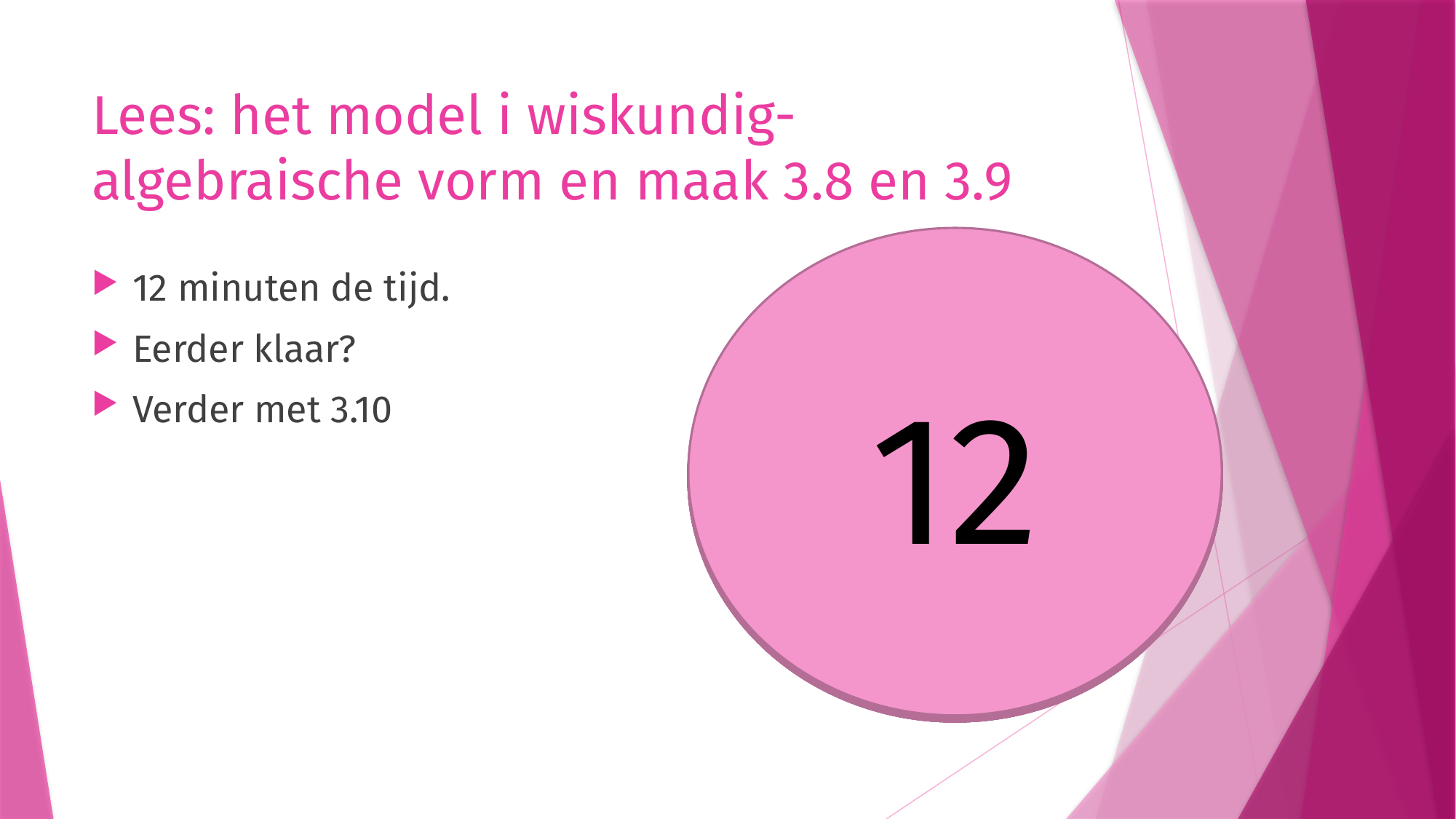

# Lees: het model i wiskundig-algebraische vorm en maak 3.8 en 3.9
12
11
10
9
8
5
6
7
4
3
1
2
12 minuten de tijd.
Eerder klaar?
Verder met 3.10